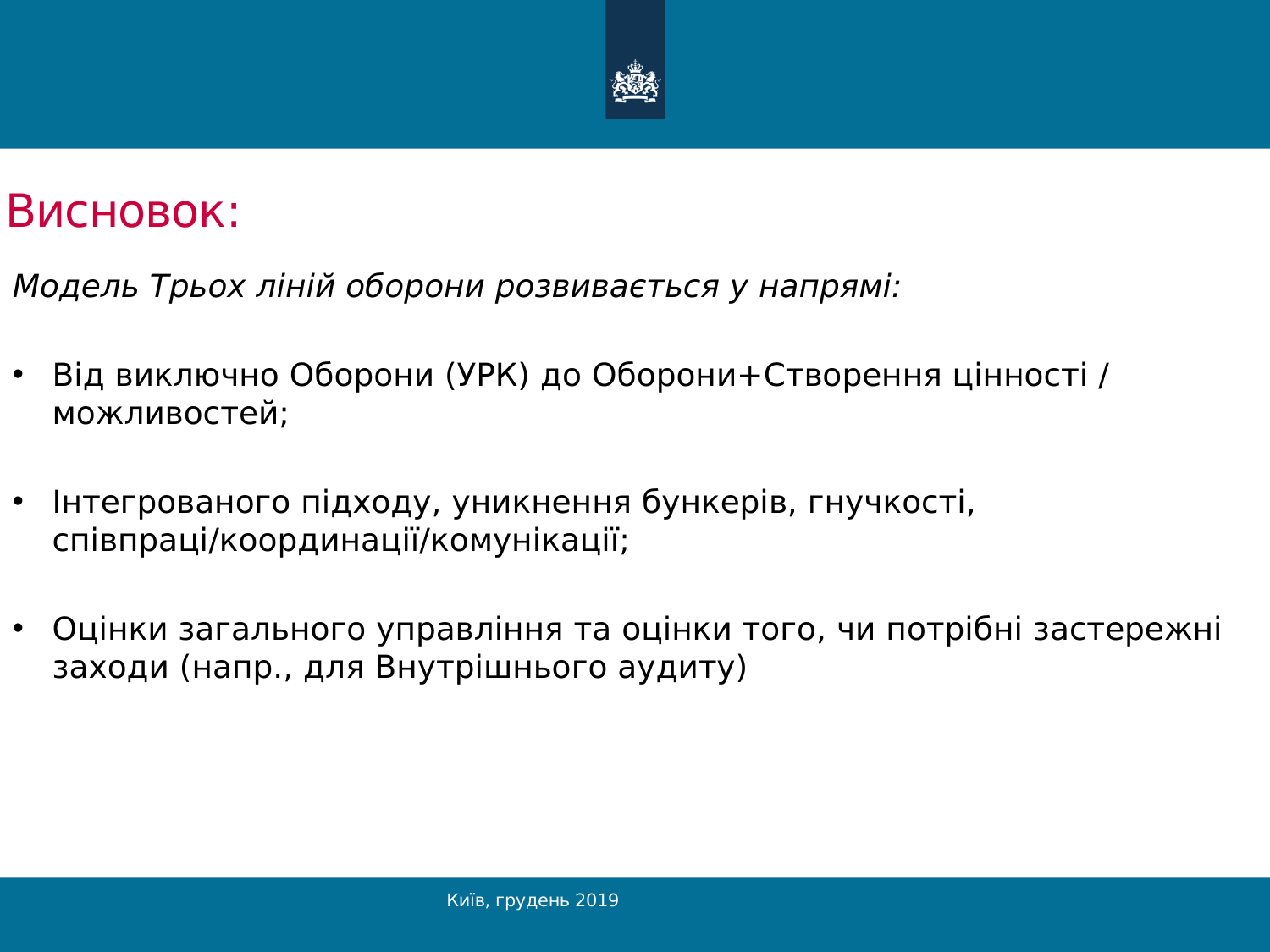

Висновок:
Модель Трьох ліній оборони розвивається у напрямі:

Від виключно Оборони (УРК) до Оборони+Створення цінності / можливостей;

Інтегрованого підходу, уникнення бункерів, гнучкості, співпраці/координації/комунікації;

Оцінки загального управління та оцінки того, чи потрібні застережні заходи (напр., для Внутрішнього аудиту)
Київ, грудень 2019